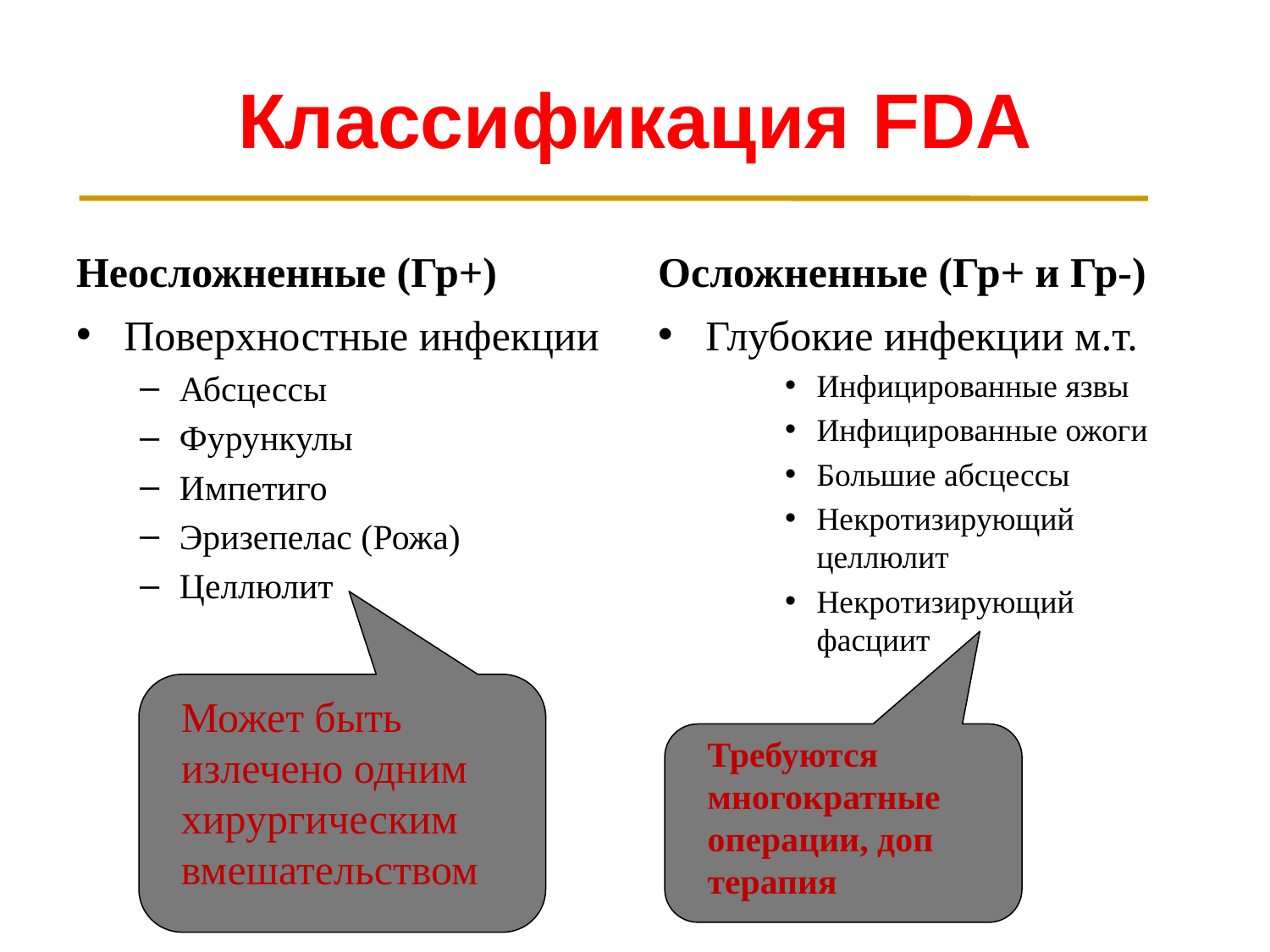

# Классификация FDA

Неосложненные (Гр+)
Осложненные (Гр+ и Гр-)
Поверхностные инфекции
Абсцессы
Фурункулы
Импетиго
Эризепелас (Рожа)
Целлюлит
Глубокие инфекции м.т.
Инфицированные язвы
Инфицированные ожоги
Большие абсцессы
Некротизирующий целлюлит
Некротизирующий фасциит

Может быть излечено одним хирургическим вмешательством

Требуются многократные операции, доп терапия